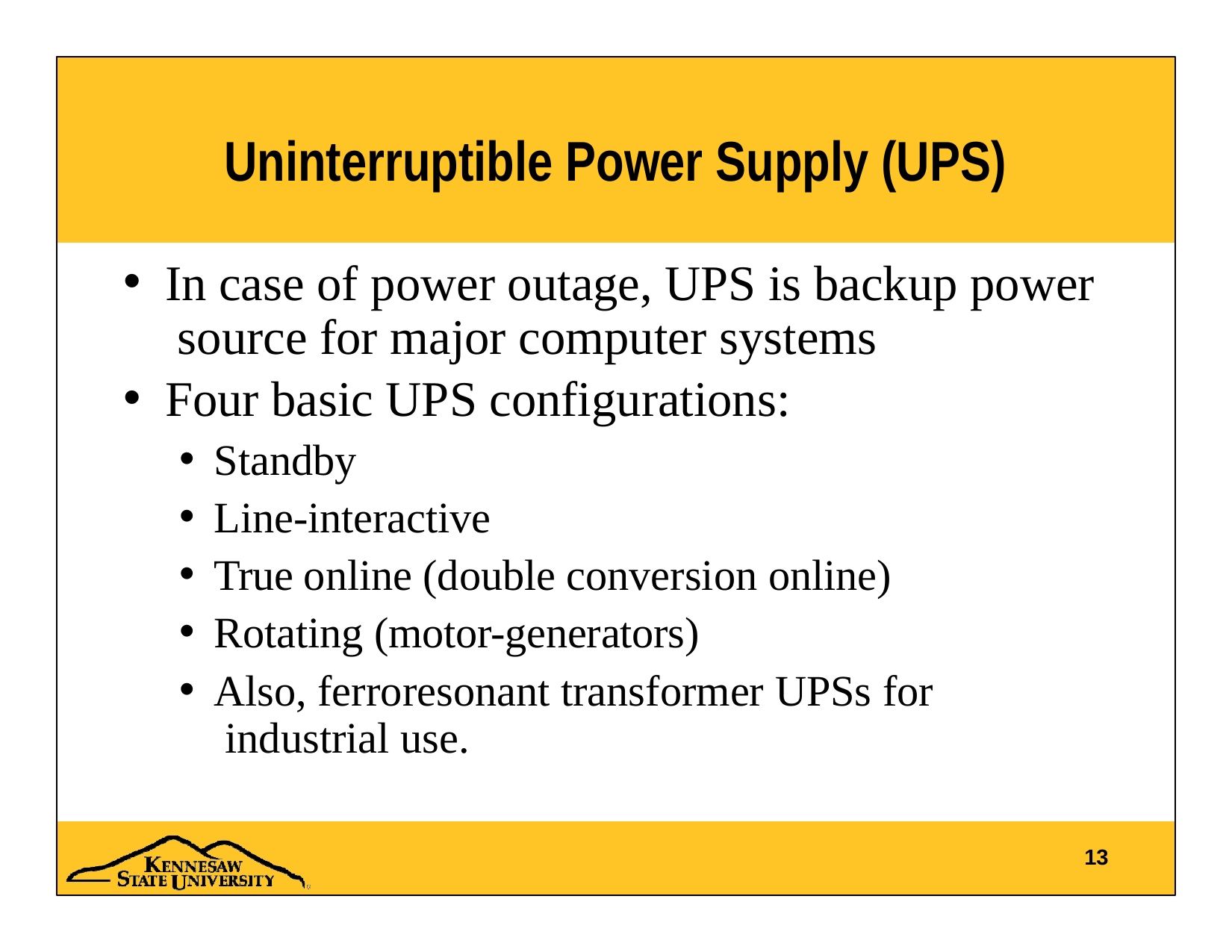

# Uninterruptible Power Supply (UPS)
In case of power outage, UPS is backup power  source for major computer systems
Four basic UPS configurations:
Standby
Line-interactive
True online (double conversion online)
Rotating (motor-generators)
Also, ferroresonant transformer UPSs for  industrial use.

13